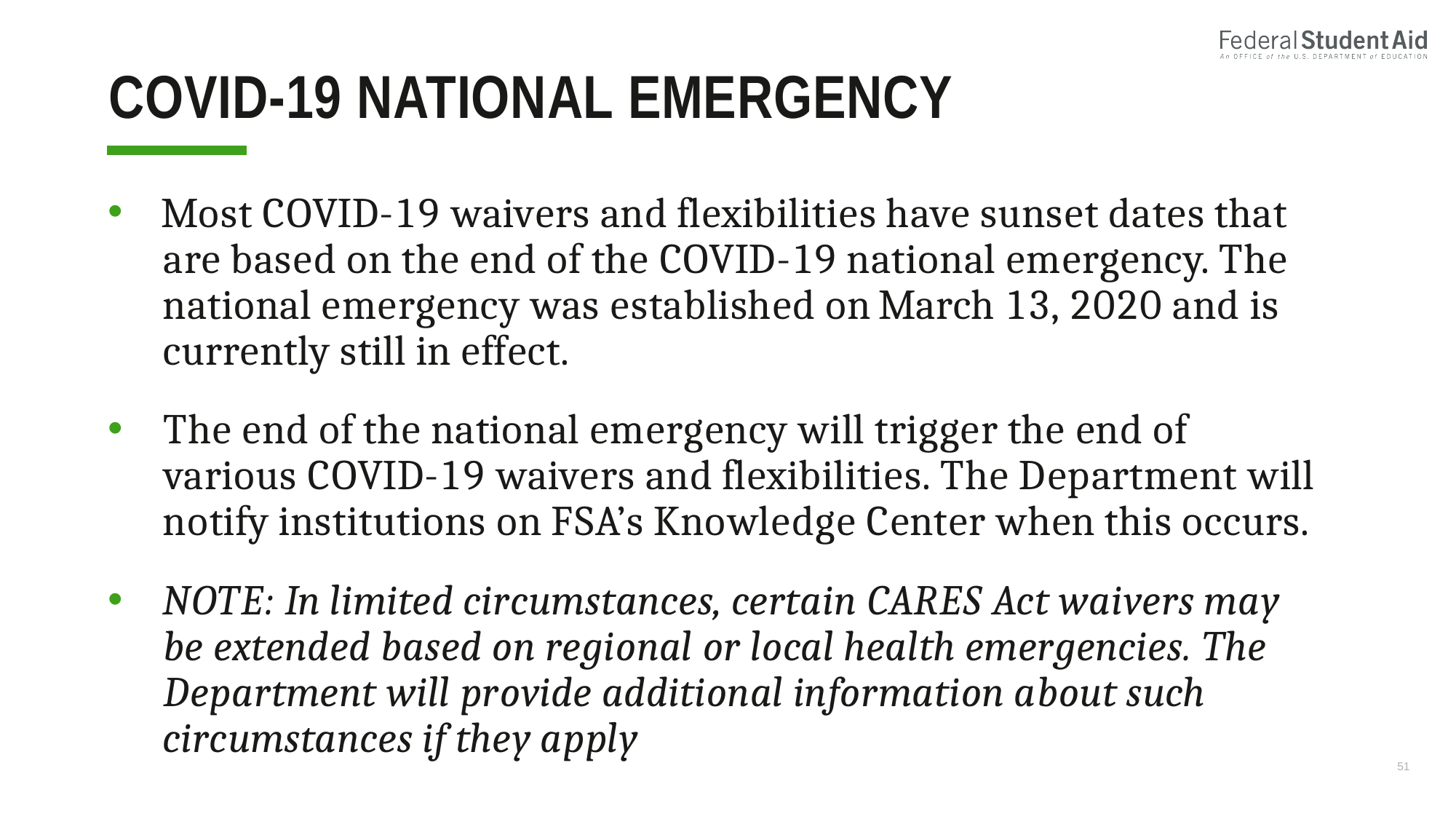

# Covid-19 national emergency
Most COVID-19 waivers and flexibilities have sunset dates that are based on the end of the COVID-19 national emergency. The national emergency was established on March 13, 2020 and is currently still in effect.
The end of the national emergency will trigger the end of various COVID-19 waivers and flexibilities. The Department will notify institutions on FSA’s Knowledge Center when this occurs.
NOTE: In limited circumstances, certain CARES Act waivers may be extended based on regional or local health emergencies. The Department will provide additional information about such circumstances if they apply

51